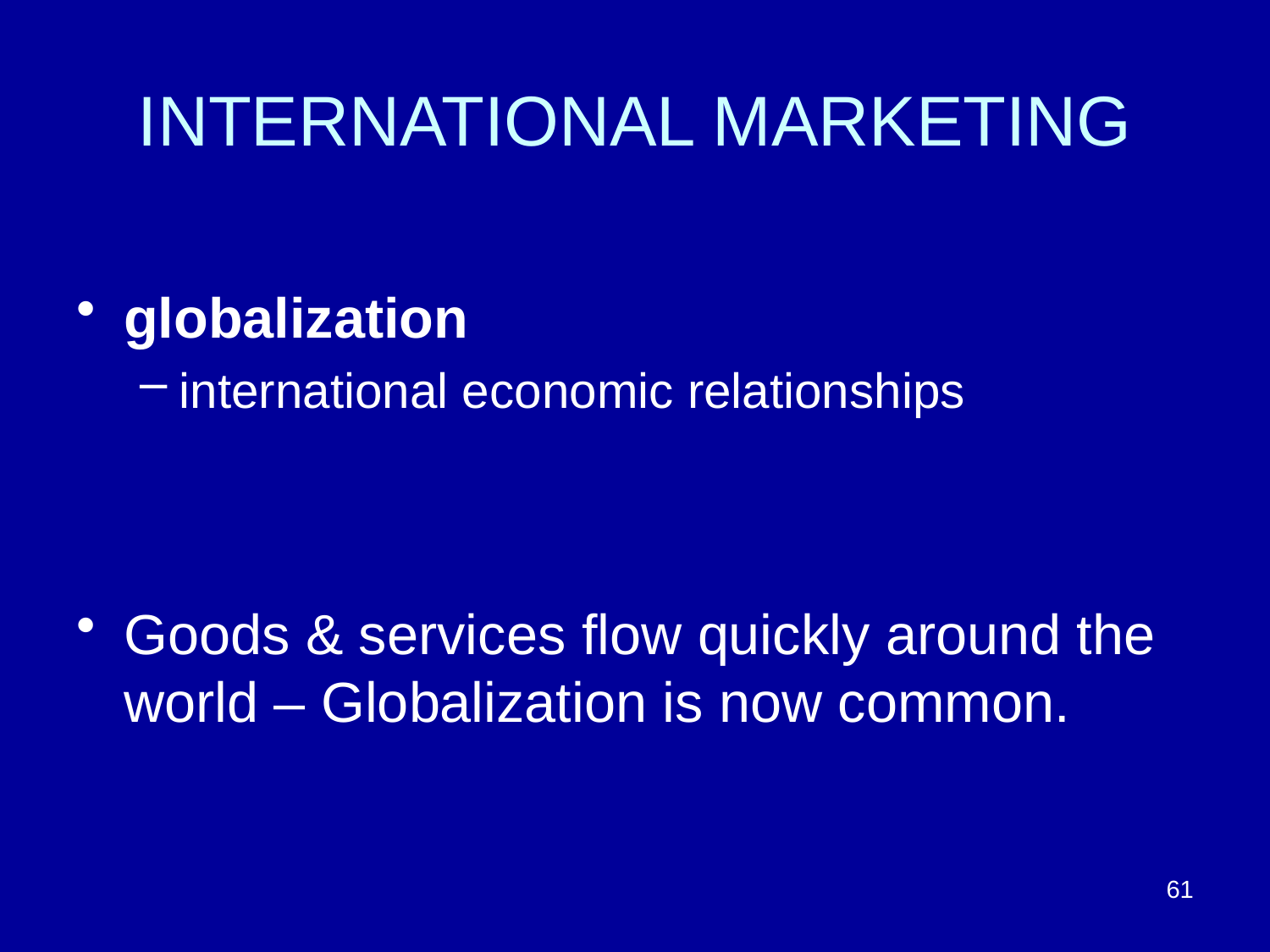

# INTERNATIONAL MARKETING
globalization
international economic relationships

Goods & services flow quickly around the world – Globalization is now common.
61